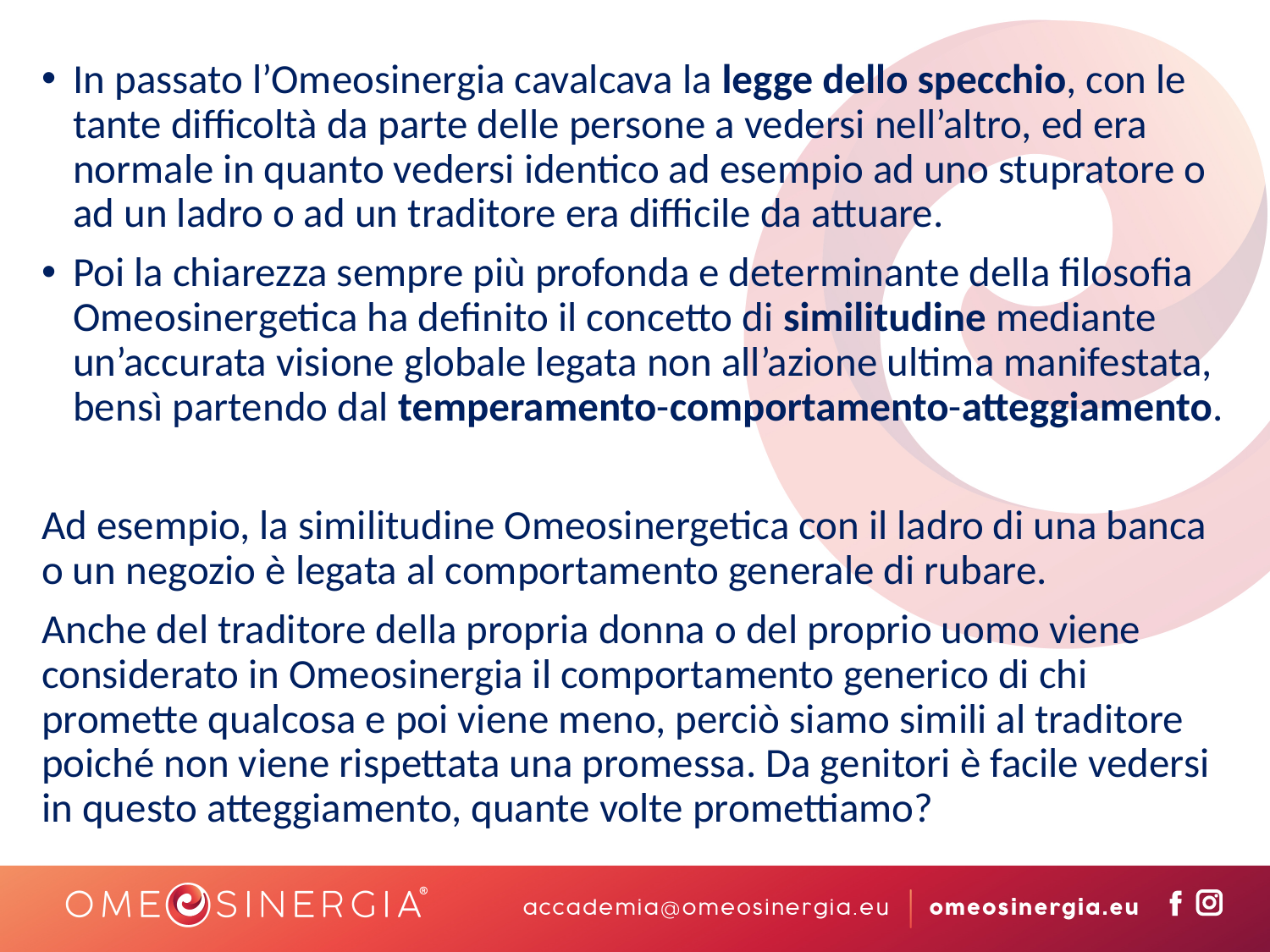

In passato l’Omeosinergia cavalcava la legge dello specchio, con le tante difficoltà da parte delle persone a vedersi nell’altro, ed era normale in quanto vedersi identico ad esempio ad uno stupratore o ad un ladro o ad un traditore era difficile da attuare.
Poi la chiarezza sempre più profonda e determinante della filosofia Omeosinergetica ha definito il concetto di similitudine mediante un’accurata visione globale legata non all’azione ultima manifestata, bensì partendo dal temperamento-comportamento-atteggiamento.

Ad esempio, la similitudine Omeosinergetica con il ladro di una banca o un negozio è legata al comportamento generale di rubare.
Anche del traditore della propria donna o del proprio uomo viene considerato in Omeosinergia il comportamento generico di chi promette qualcosa e poi viene meno, perciò siamo simili al traditore poiché non viene rispettata una promessa. Da genitori è facile vedersi in questo atteggiamento, quante volte promettiamo?